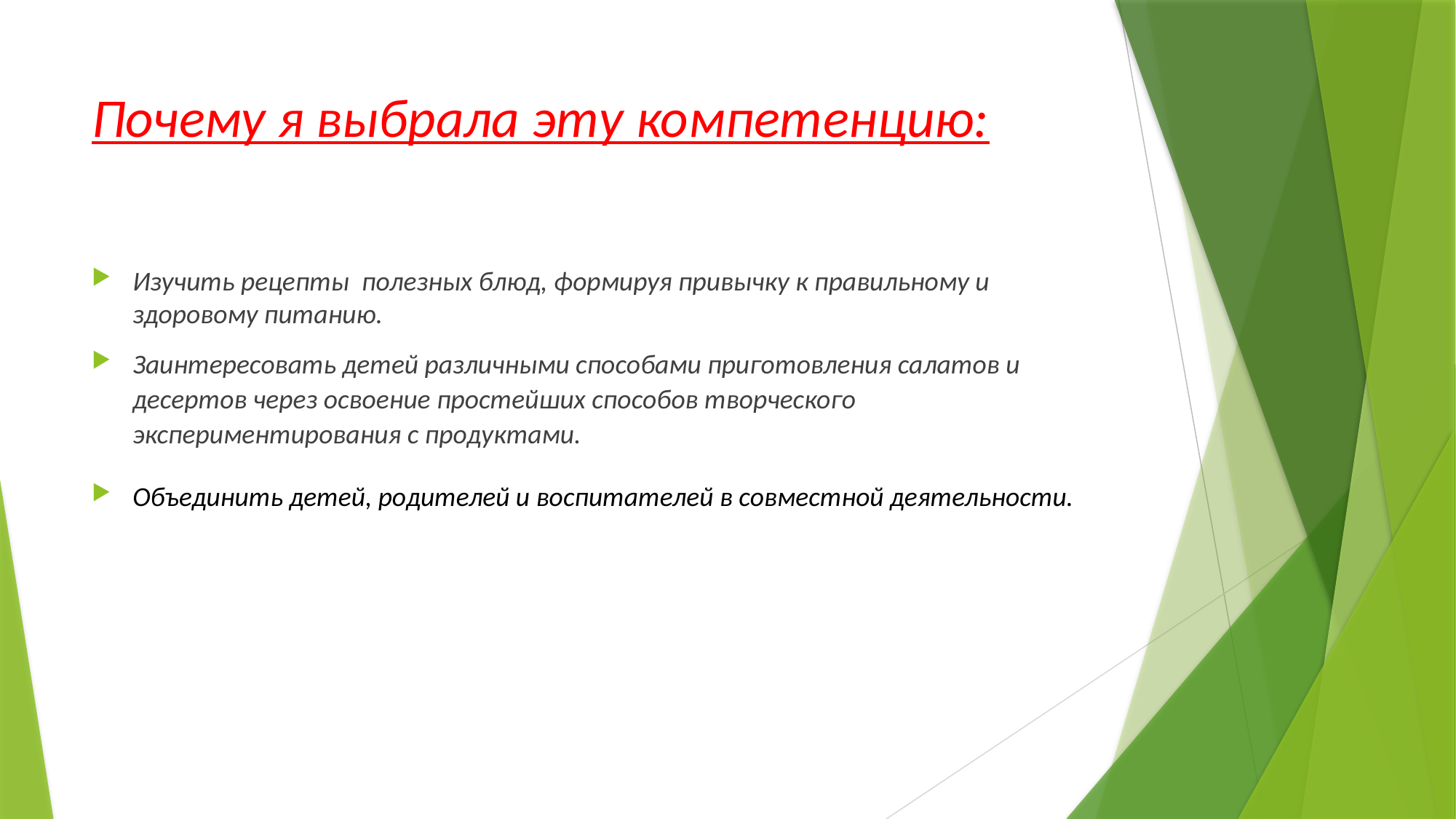

# Почему я выбрала эту компетенцию:
Изучить рецепты  полезных блюд, формируя привычку к правильному и здоровому питанию.
Заинтересовать детей различными способами приготовления салатов и десертов через освоение простейших способов творческого экспериментирования с продуктами.
Объединить детей, родителей и воспитателей в совместной деятельности.